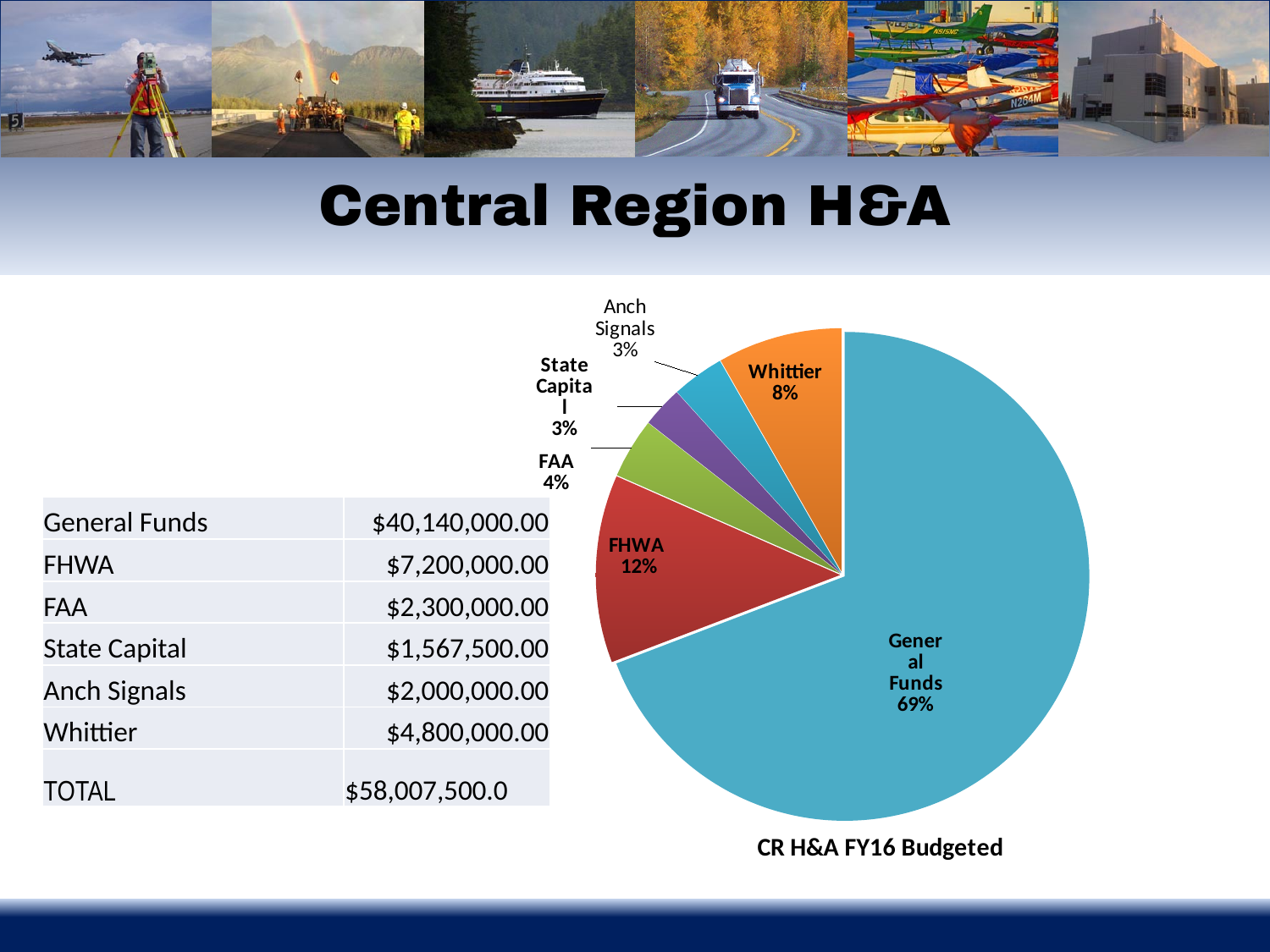

# Central Region H&A

### Chart: CR H&A FY16 Budgeted

| Category |  |
|---|---|
| General Funds | 40140000.0 |
| FHWA | 7200000.0 |
| FAA | 2300000.0 |
| State Capital | 1567500.0 |
| Anch Signals | 2000000.0 |
| Whittier | 4800000.0 |
| General Funds | $40,140,000.00 |
| --- | --- |
| FHWA | $7,200,000.00 |
| FAA | $2,300,000.00 |
| State Capital | $1,567,500.00 |
| Anch Signals | $2,000,000.00 |
| Whittier | $4,800,000.00 |
| TOTAL | $58,007,500.0 |